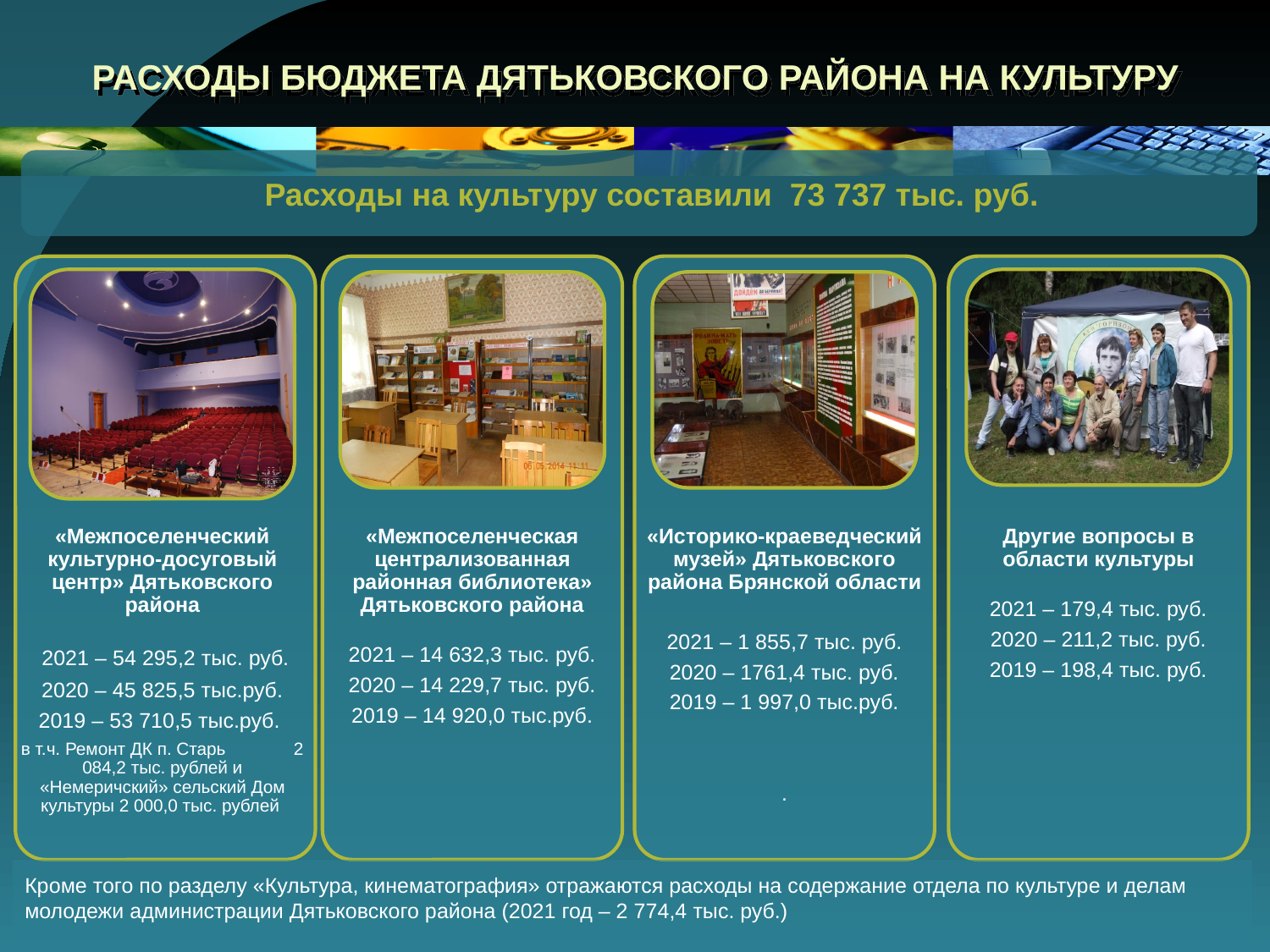

# РАСХОДЫ БЮДЖЕТА ДЯТЬКОВСКОГО РАЙОНА НА КУЛЬТУРУ
Расходы на культуру составили  73 737 тыс. руб.

«Межпоселенческий культурно-досуговый центр» Дятьковского района

   2021 – 54 295,2 тыс. руб.
2020 – 45 825,5 тыс.руб.
2019 – 53 710,5 тыс.руб.
в т.ч. Ремонт ДК п. Старь              2 084,2 тыс. рублей и «Немеричский» сельский Дом культуры 2 000,0 тыс. рублей

«Межпоселенческая централизованная районная библиотека» Дятьковского района

2021 – 14 632,3 тыс. руб.
2020 – 14 229,7 тыс. руб.
2019 – 14 920,0 тыс.руб.

Другие вопросы в области культуры

2021 – 179,4 тыс. руб.
2020 – 211,2 тыс. руб.
2019 – 198,4 тыс. руб.

«Историко-краеведческий музей» Дятьковского района Брянской области

2021 – 1 855,7 тыс. руб.
2020 – 1761,4 тыс. руб.
2019 – 1 997,0 тыс.руб.

.
Кроме того по разделу «Культура, кинематография» отражаются расходы на содержание отдела по культуре и делам молодежи администрации Дятьковского района (2021 год – 2 774,4 тыс. руб.)